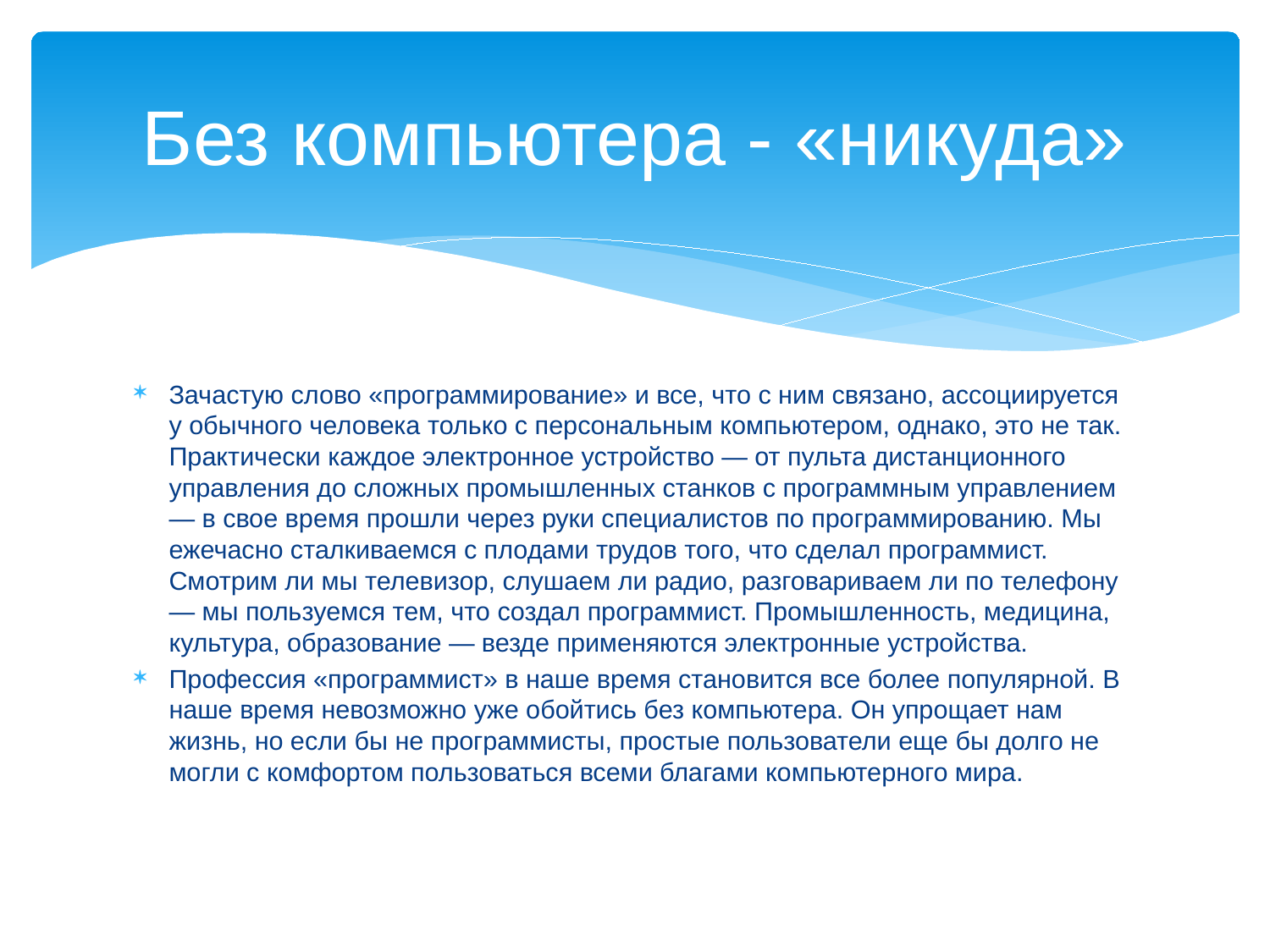

# Без компьютера - «никуда»
Зачастую слово «программирование» и все, что с ним связано, ассоциируется у обычного человека только с персональным компьютером, однако, это не так. Практически каждое электронное устройство — от пульта дистанционного управления до сложных промышленных станков с программным управлением — в свое время прошли через руки специалистов по программированию. Мы ежечасно сталкиваемся с плодами трудов того, что сделал программист. Смотрим ли мы телевизор, слушаем ли радио, разговариваем ли по телефону — мы пользуемся тем, что создал программист. Промышленность, медицина, культура, образование — везде применяются электронные устройства.
Профессия «программист» в наше время становится все более популярной. В наше время невозможно уже обойтись без компьютера. Он упрощает нам жизнь, но если бы не программисты, простые пользователи еще бы долго не могли с комфортом пользоваться всеми благами компьютерного мира.